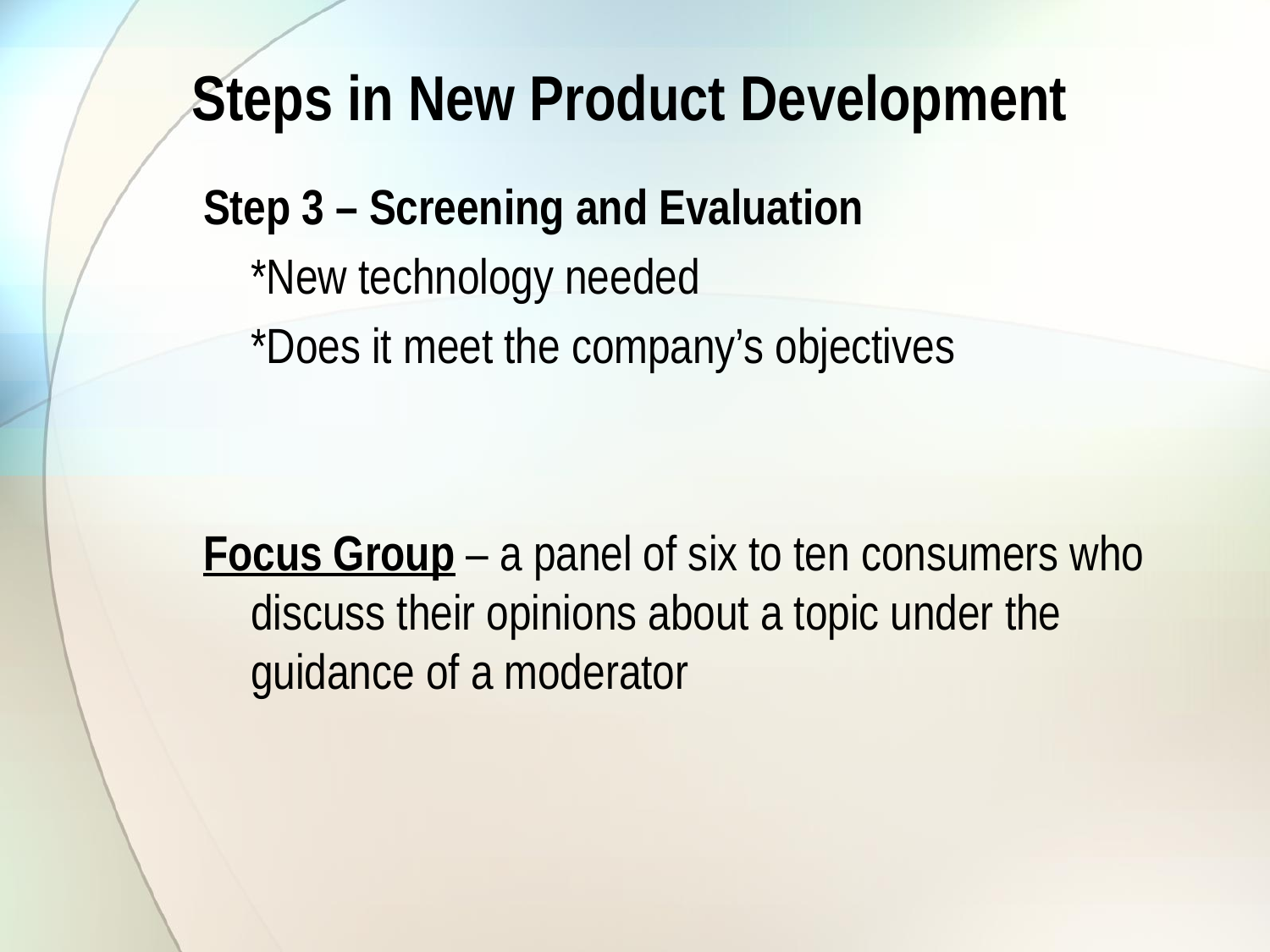

# Steps in New Product Development
Step 3 – Screening and Evaluation
	*New technology needed
	*Does it meet the company’s objectives

Focus Group – a panel of six to ten consumers who discuss their opinions about a topic under the guidance of a moderator